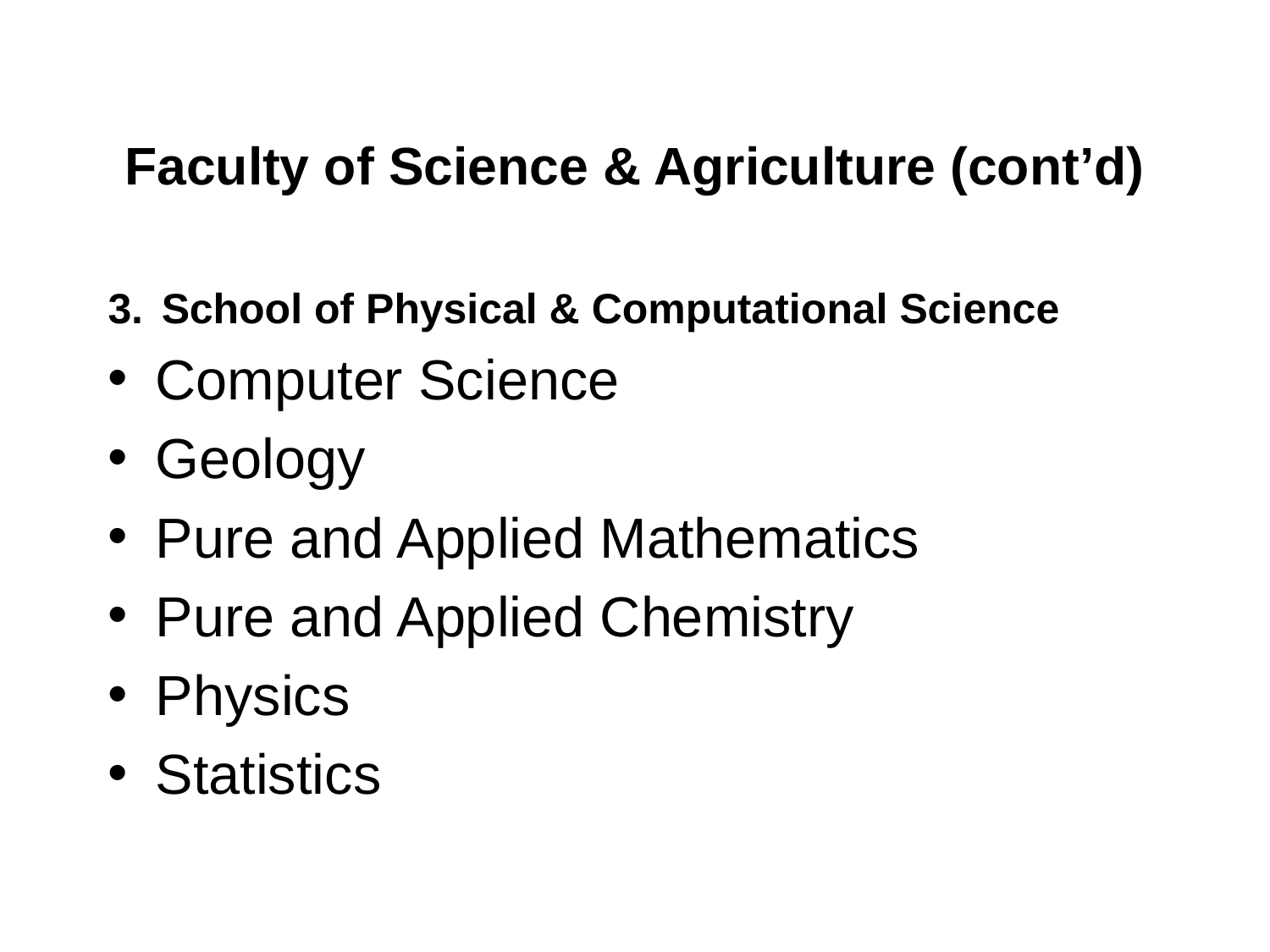

# Faculty of Science & Agriculture (cont’d)
School of Physical & Computational Science
Computer Science
Geology
Pure and Applied Mathematics
Pure and Applied Chemistry
Physics
Statistics